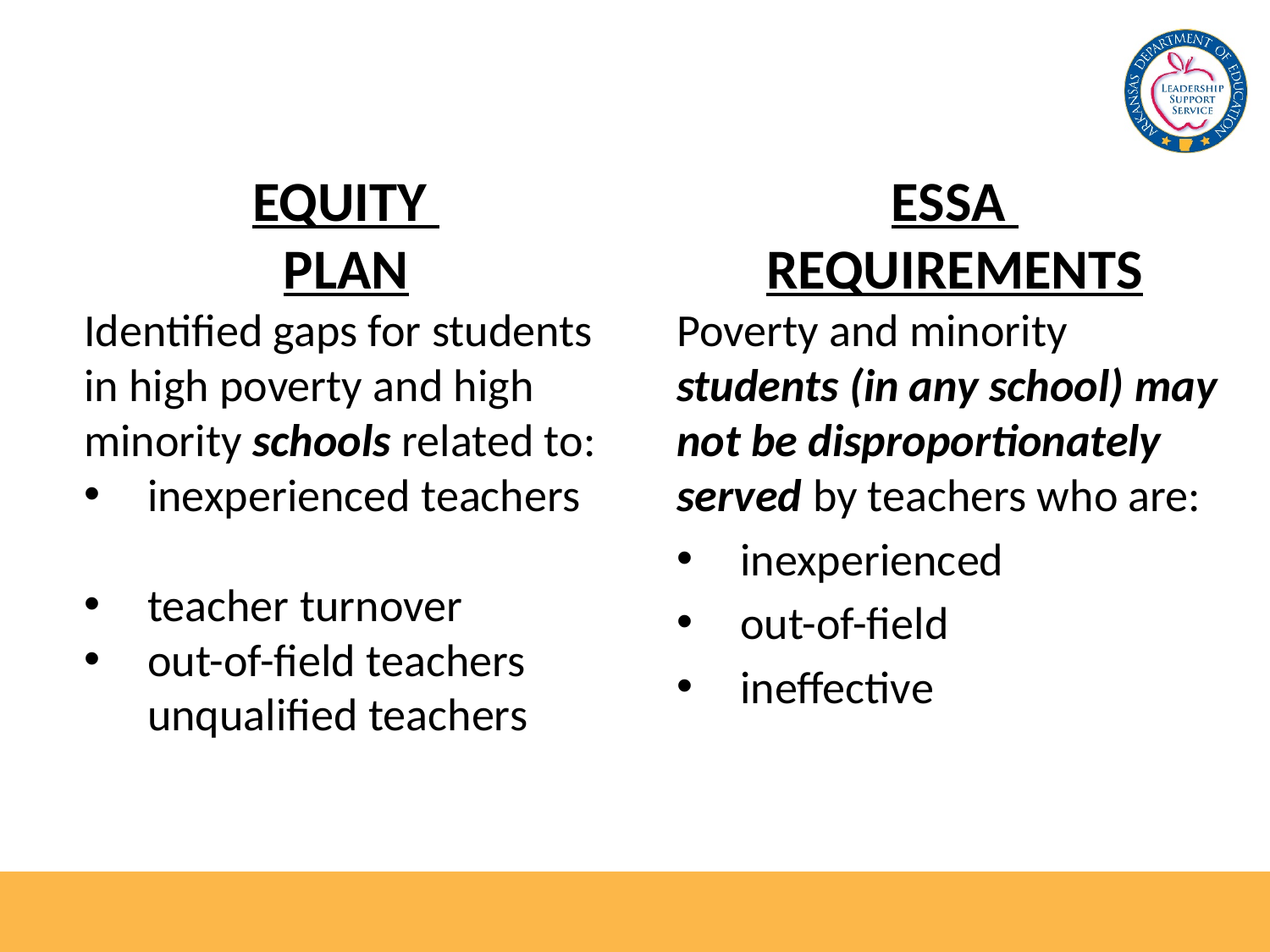

EQUITY
PLAN
Identified gaps for students in high poverty and high minority schools related to:
inexperienced teachers
teacher turnover
out-of-field teachers	 unqualified teachers

ESSA
REQUIREMENTS
Poverty and minority students (in any school) may not be disproportionately served by teachers who are:
inexperienced
out-of-field
ineffective